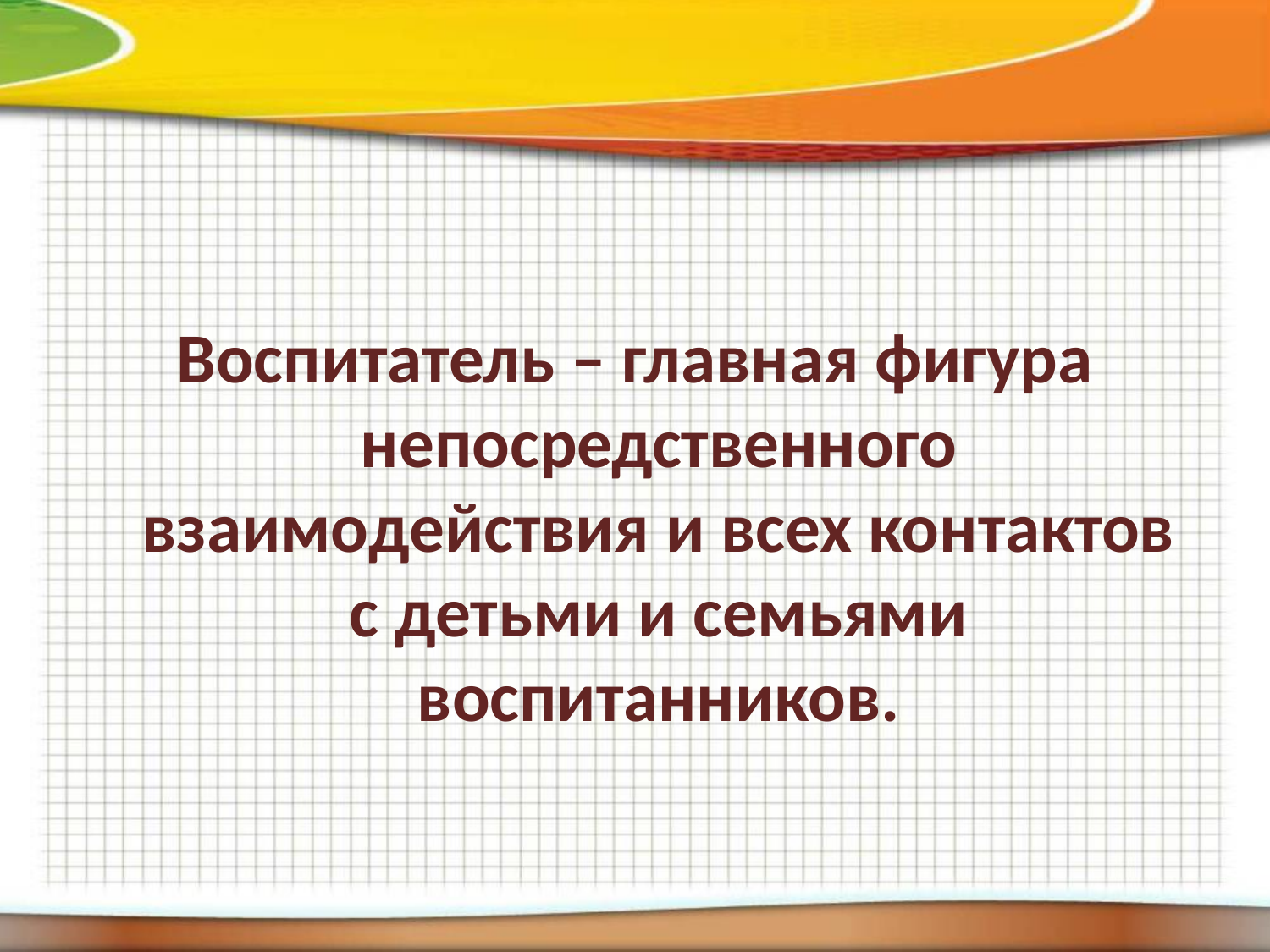

#
Воспитатель – главная фигура непосредственного взаимодействия и всех контактов с детьми и семьями воспитанников.